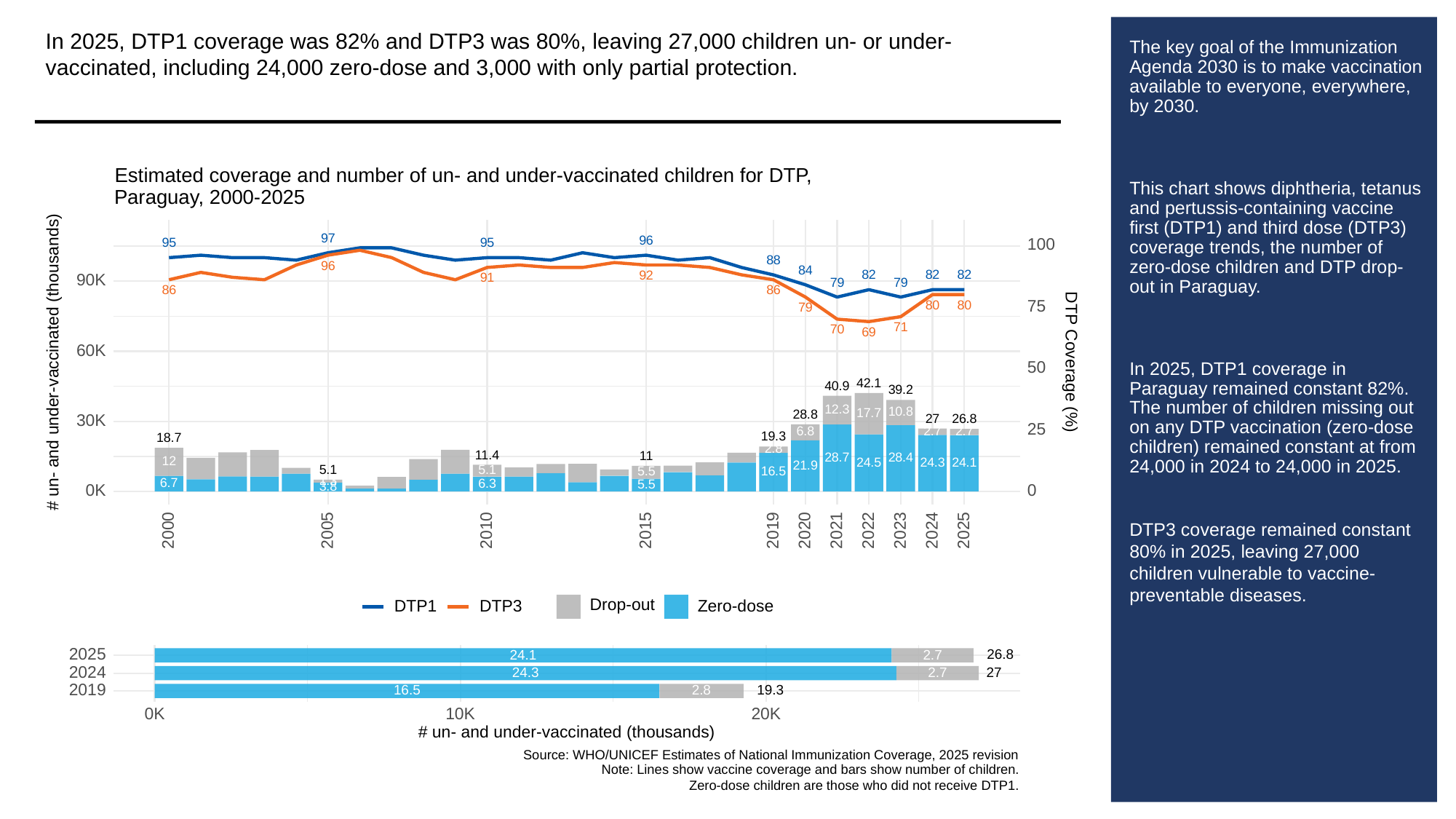

In 2025, DTP1 coverage was 82% and DTP3 was 80%, leaving 27,000 children un- or under-vaccinated, including 24,000 zero-dose and 3,000 with only partial protection.
# The key goal of the Immunization Agenda 2030 is to make vaccination available to everyone, everywhere, by 2030.

This chart shows diphtheria, tetanus and pertussis-containing vaccine first (DTP1) and third dose (DTP3) coverage trends, the number of zero-dose children and DTP drop-out in Paraguay.

In 2025, DTP1 coverage in Paraguay remained constant 82%. The number of children missing out on any DTP vaccination (zero-dose children) remained constant at from 24,000 in 2024 to 24,000 in 2025.

DTP3 coverage remained constant 80% in 2025, leaving 27,000 children vulnerable to vaccine-preventable diseases.

Estimated coverage and number of un- and under-vaccinated children for DTP,
Paraguay, 2000-2025

97
96
95
95
100

88
96
84
82
82
82
92
91
90K
79
79

86
86
75
80
80
79

71
70
69
60K

# un- and under-vaccinated (thousands)
DTP Coverage (%)
50
42.1
40.9
39.2

12.3
10.8
17.7
28.8
27
26.8
30K

25

2.7
2.7
6.8

19.3
18.7

2.8

11.4
11

28.7
28.4

12

24.5
24.3
24.1

21.9

5.1

5.1
16.5

5.5

1.3

6.7

6.3

5.5
3.8

0K
0

2023
2000
2005
2010
2015
2019
2020
2021
2022
2024
2025

Drop-out
DTP3
Zero-dose
DTP1

2025
26.8
24.1
2.7

2024
24.3
2.7
27

2019
19.3
16.5
2.8

0K
10K
20K
# un- and under-vaccinated (thousands)
Source: WHO/UNICEF Estimates of National Immunization Coverage, 2025 revision
Note: Lines show vaccine coverage and bars show number of children.
Zero-dose children are those who did not receive DTP1.